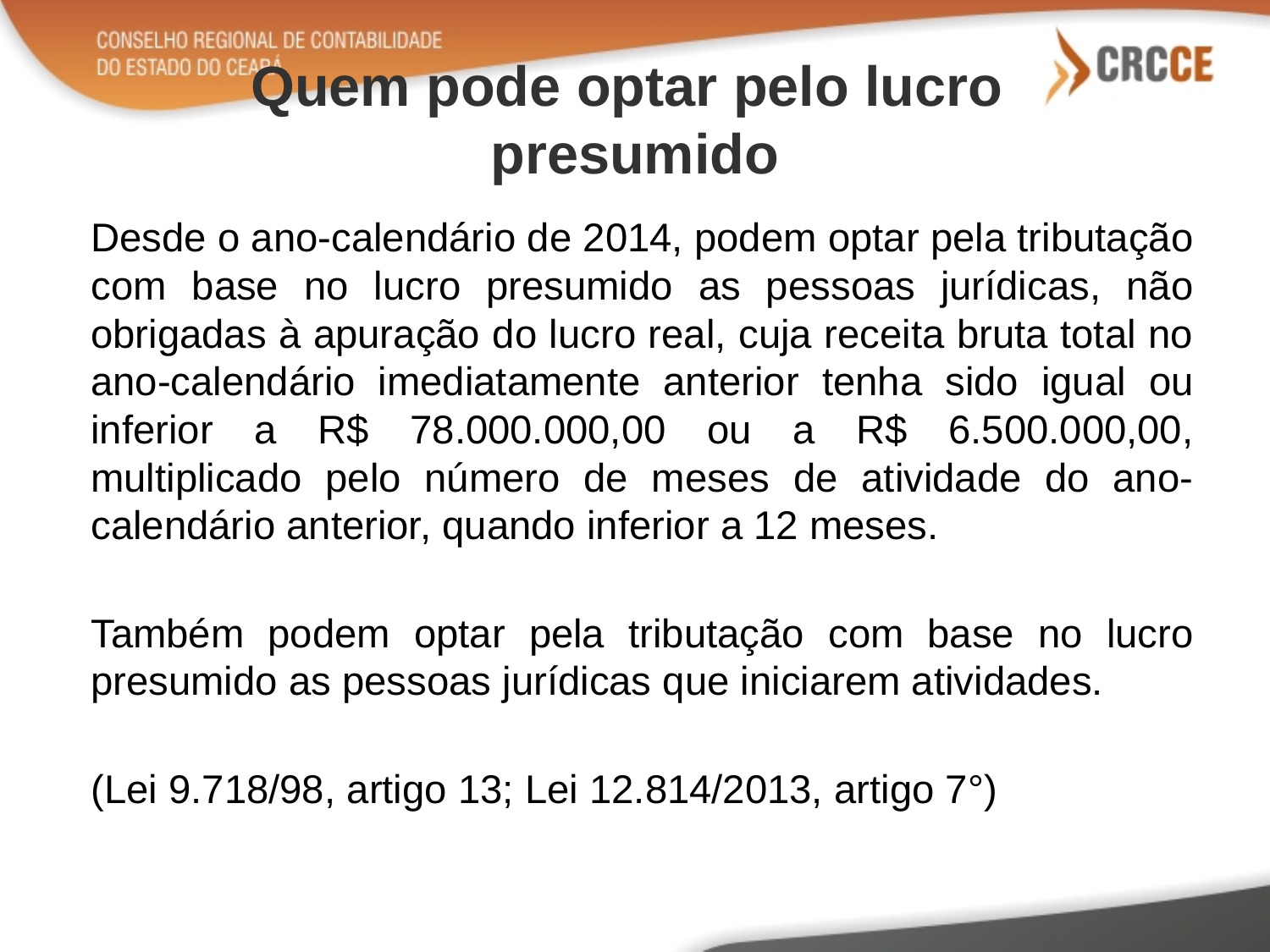

# Quem pode optar pelo lucro presumido
Desde o ano-calendário de 2014, podem optar pela tributação com base no lucro presumido as pessoas jurídicas, não obrigadas à apuração do lucro real, cuja receita bruta total no ano-calendário imediatamente anterior tenha sido igual ou inferior a R$ 78.000.000,00 ou a R$ 6.500.000,00, multiplicado pelo número de meses de atividade do ano-calendário anterior, quando inferior a 12 meses.

Também podem optar pela tributação com base no lucro presumido as pessoas jurídicas que iniciarem atividades.

(Lei 9.718/98, artigo 13; Lei 12.814/2013, artigo 7°)